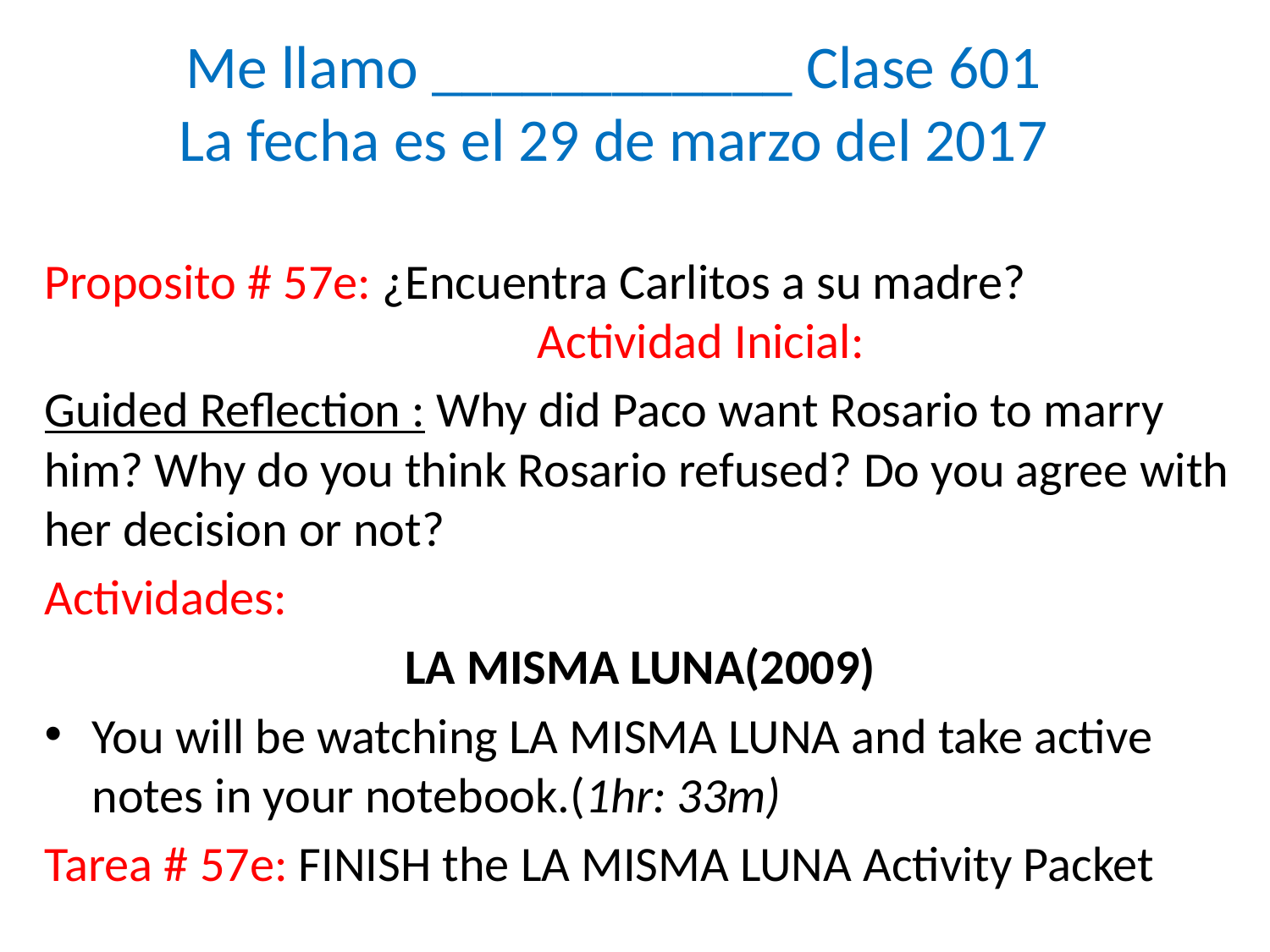

# Me llamo ____________ Clase 601 La fecha es el 29 de marzo del 2017
Proposito # 57e: ¿Encuentra Carlitos a su madre?                                                               Actividad Inicial:
Guided Reflection : Why did Paco want Rosario to marry him? Why do you think Rosario refused? Do you agree with her decision or not?
Actividades:
LA MISMA LUNA(2009)
You will be watching LA MISMA LUNA and take active notes in your notebook.(1hr: 33m)
Tarea # 57e: FINISH the LA MISMA LUNA Activity Packet